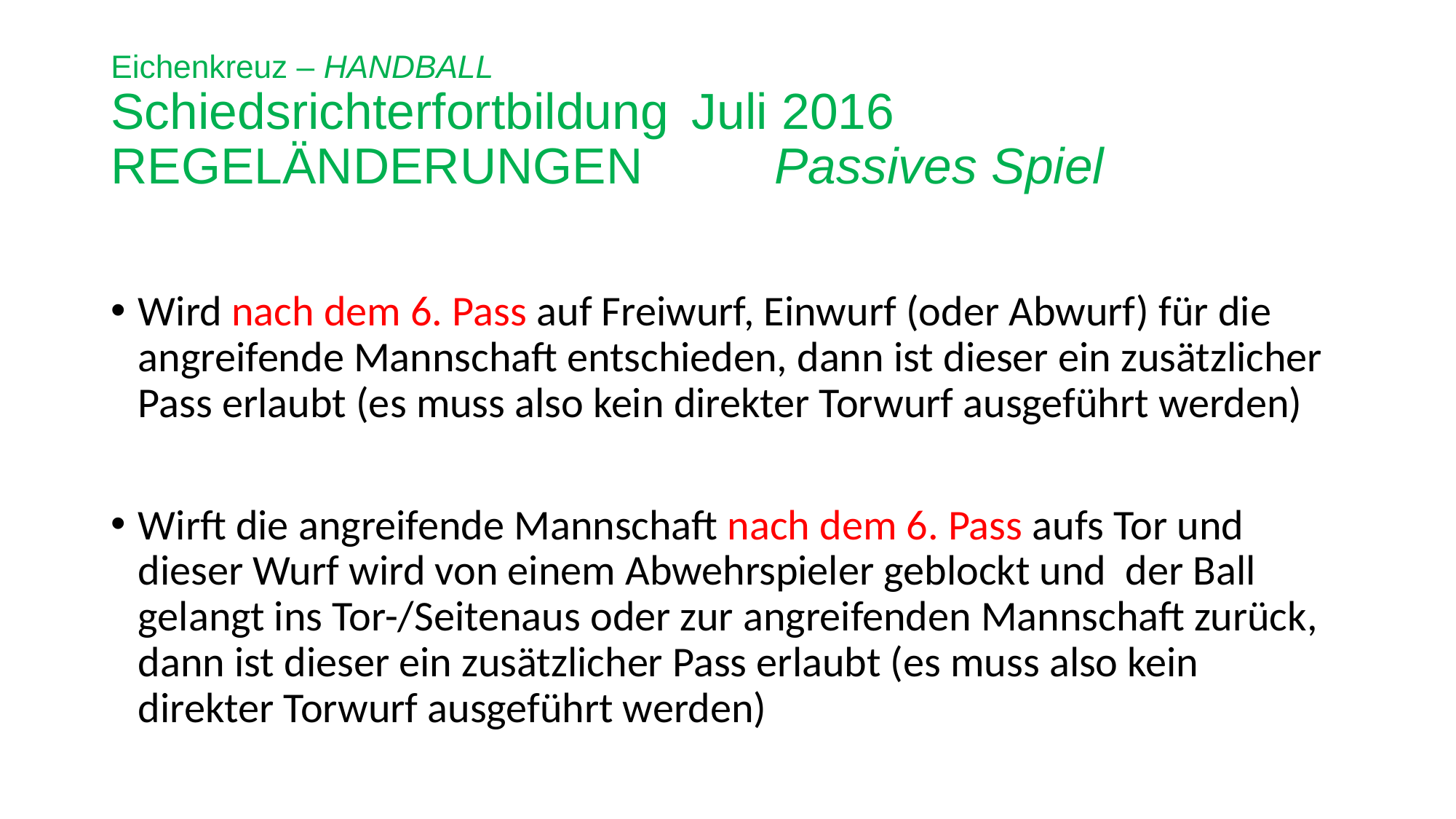

# Eichenkreuz – HANDBALL Schiedsrichterfortbildung		Juli 2016 REGELÄNDERUNGEN      	Passives Spiel

Wird nach dem 6. Pass auf Freiwurf, Einwurf (oder Abwurf) für die angreifende Mannschaft entschieden, dann ist dieser ein zusätzlicher Pass erlaubt (es muss also kein direkter Torwurf ausgeführt werden)

Wirft die angreifende Mannschaft nach dem 6. Pass aufs Tor und dieser Wurf wird von einem Abwehrspieler geblockt und  der Ball gelangt ins Tor-/Seitenaus oder zur angreifenden Mannschaft zurück, dann ist dieser ein zusätzlicher Pass erlaubt (es muss also kein direkter Torwurf ausgeführt werden)